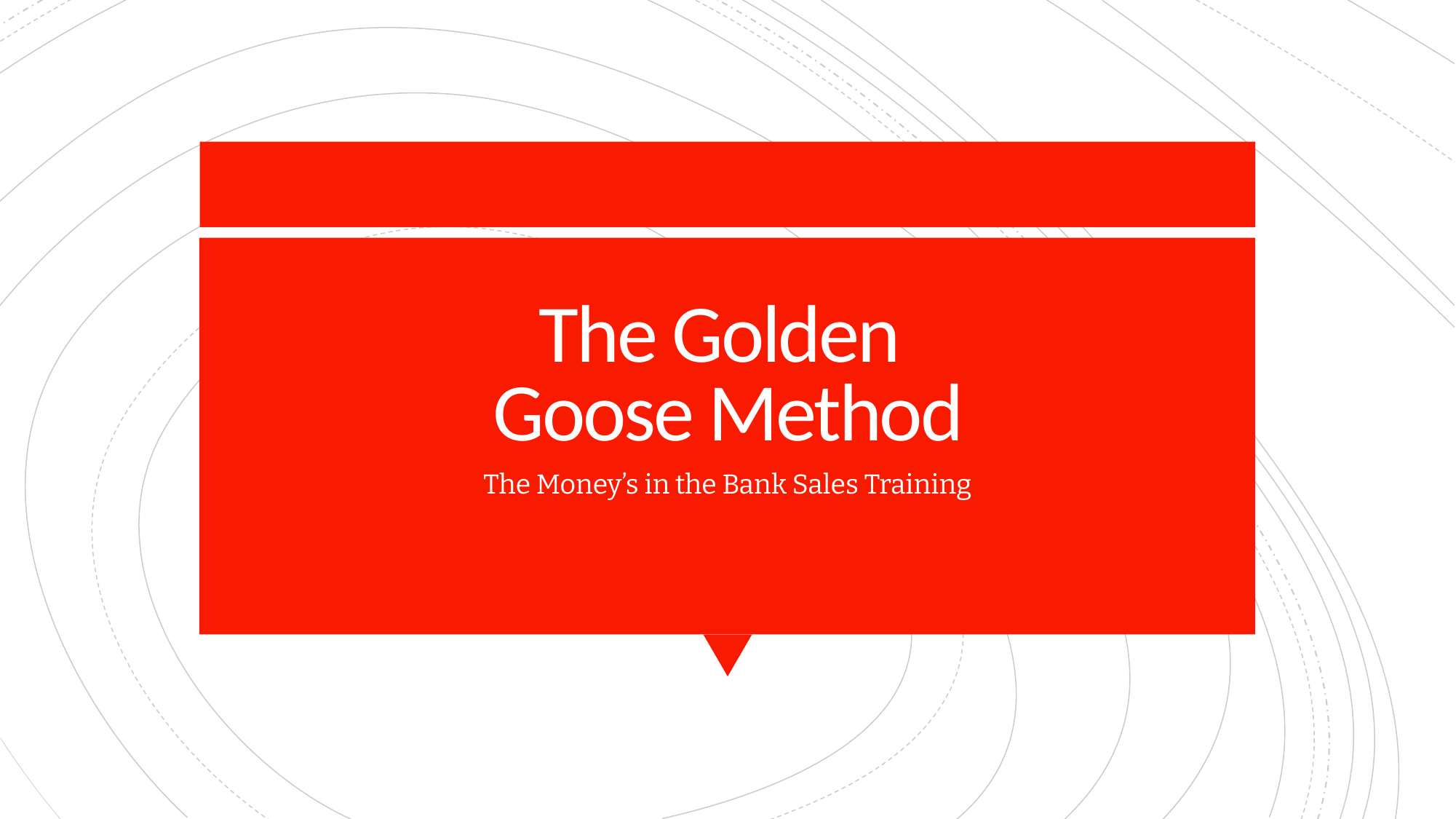

# The Golden Goose Method
The Money’s in the Bank Sales Training